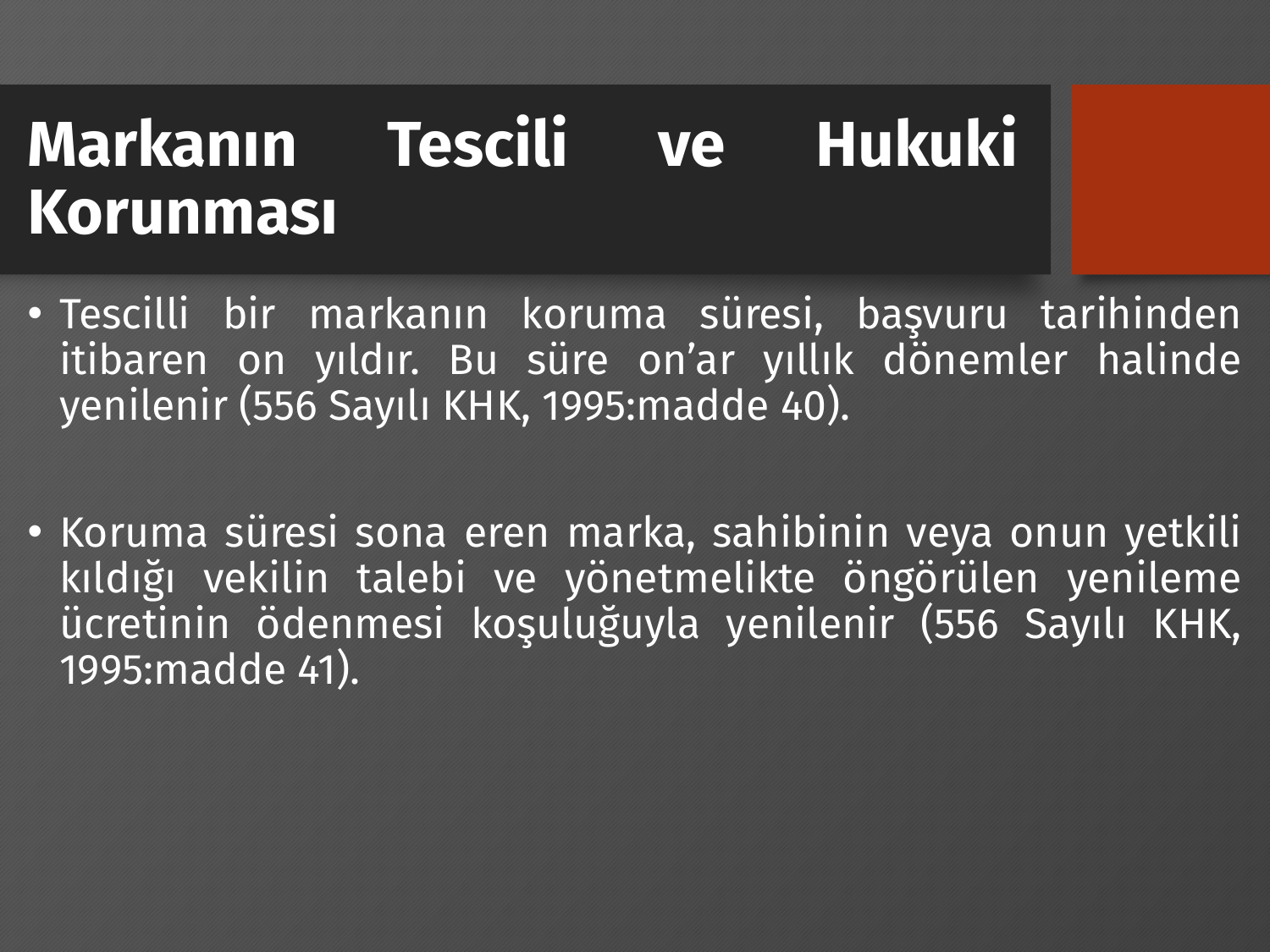

# Markanın Tescili ve Hukuki Korunması
Tescilli bir markanın koruma süresi, başvuru tarihinden itibaren on yıldır. Bu süre on’ar yıllık dönemler halinde yenilenir (556 Sayılı KHK, 1995:madde 40).

Koruma süresi sona eren marka, sahibinin veya onun yetkili kıldığı vekilin talebi ve yönetmelikte öngörülen yenileme ücretinin ödenmesi koşuluğuyla yenilenir (556 Sayılı KHK, 1995:madde 41).